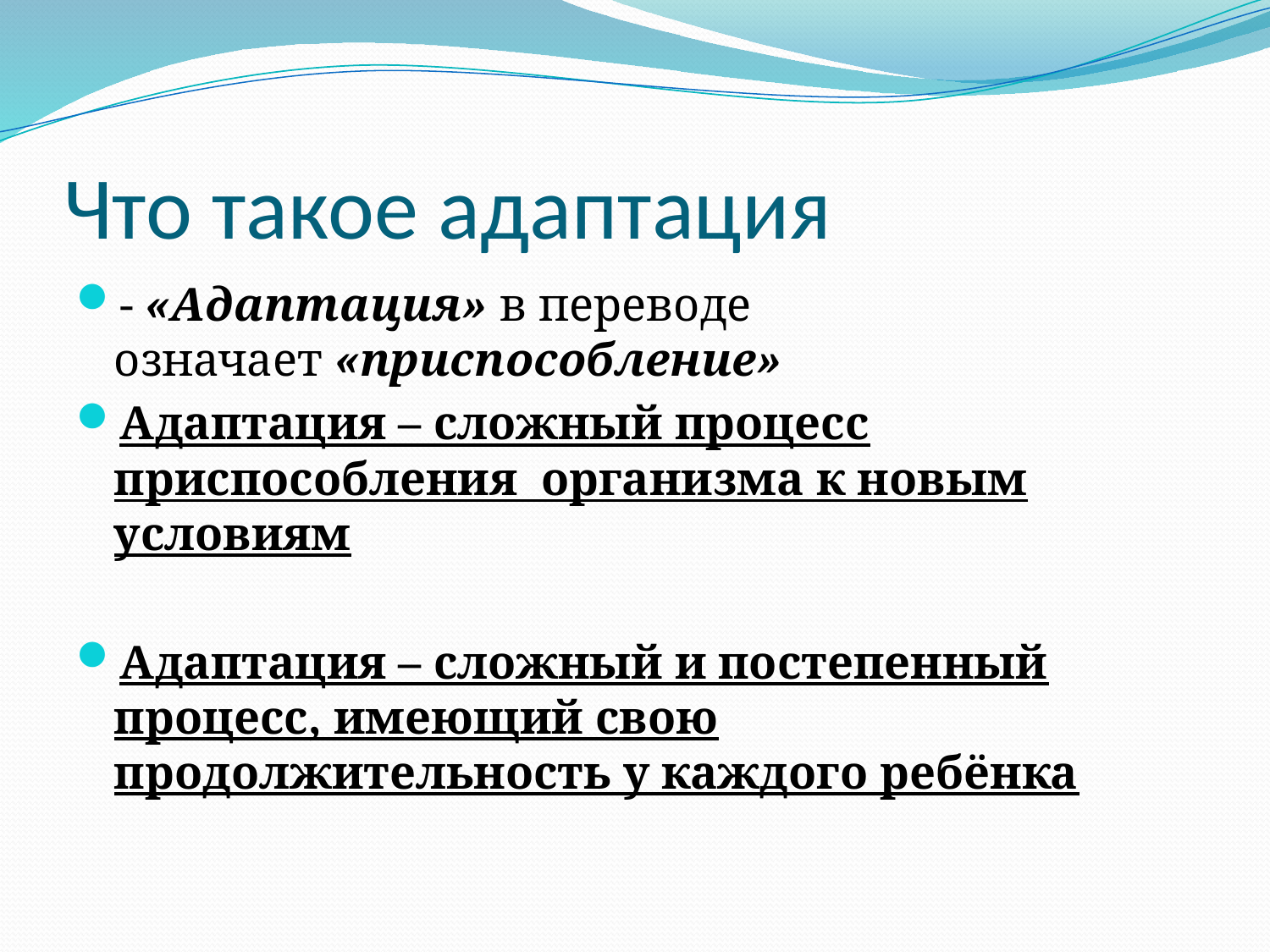

# Что такое адаптация
- «Адаптация» в переводе означает «приспособление»
Адаптация – сложный процесс приспособления  организма к новым условиям

Адаптация – сложный и постепенный процесс, имеющий свою продолжительность у каждого ребёнка